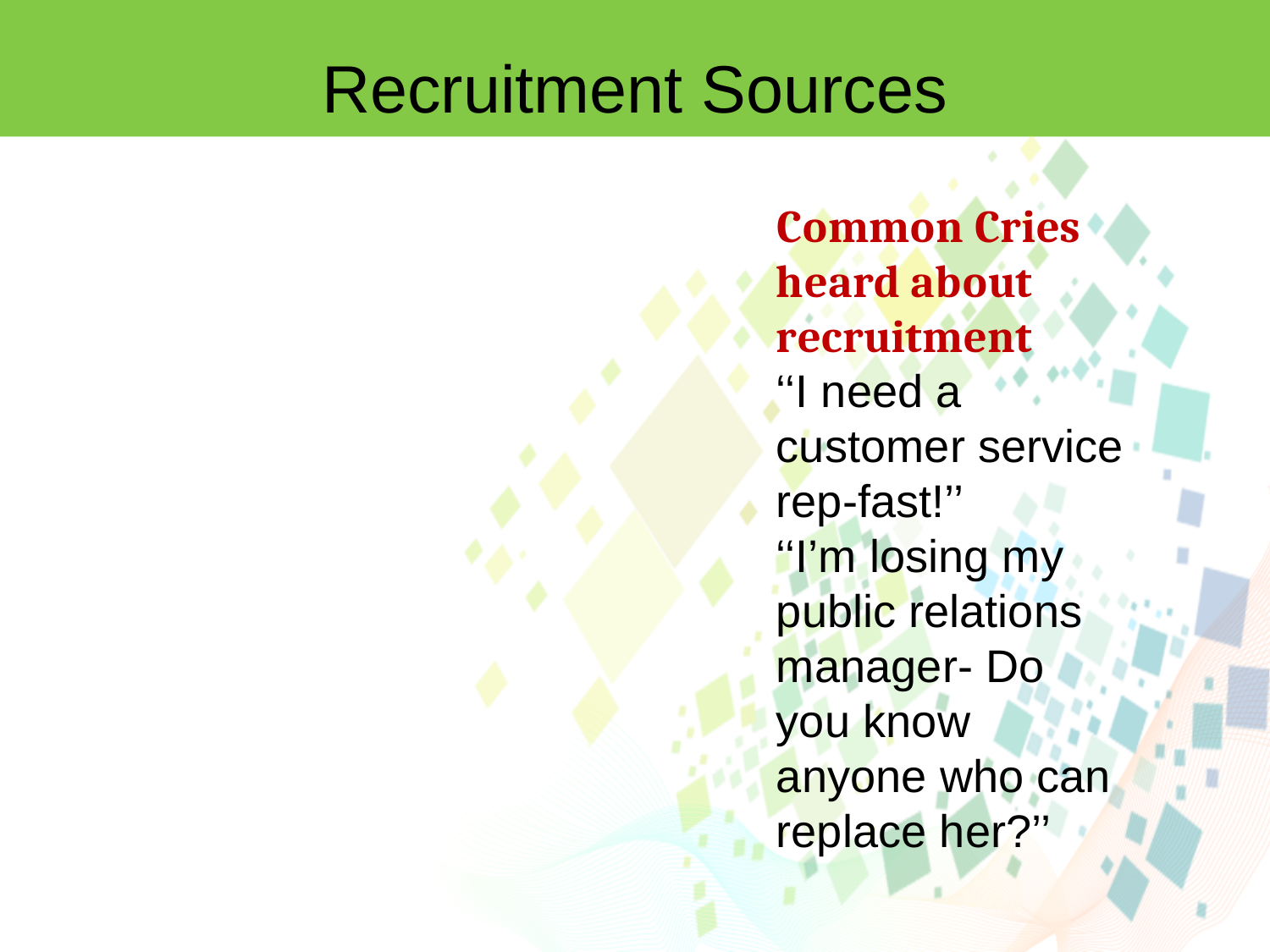

Recruitment Sources
Common Cries heard about recruitment
‘‘I need a customer service rep-fast!’’
‘‘I’m losing my public relations manager- Do
you know anyone who can replace her?’’